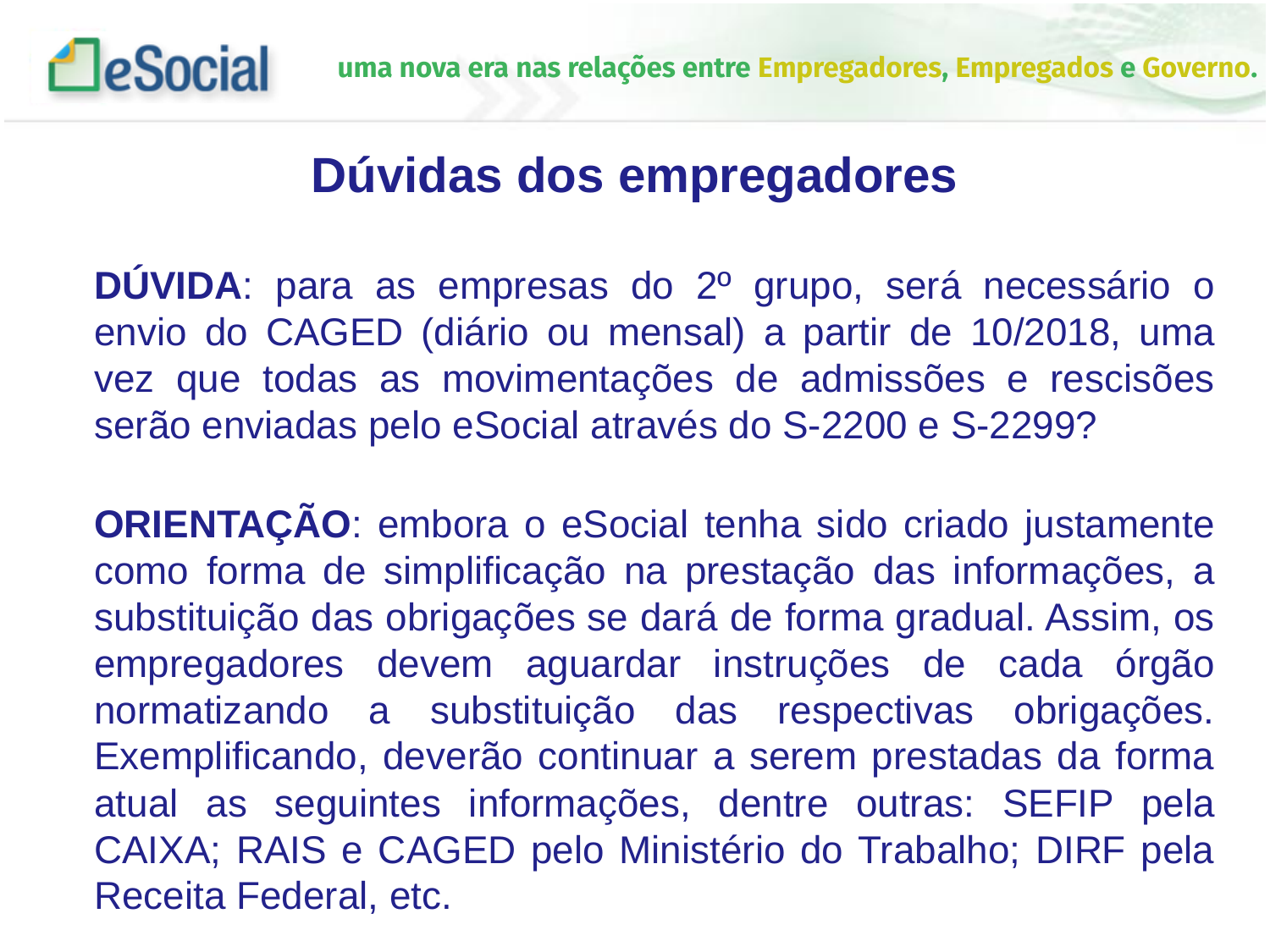

Dúvidas dos empregadores
DÚVIDA: para as empresas do 2º grupo, será necessário o envio do CAGED (diário ou mensal) a partir de 10/2018, uma vez que todas as movimentações de admissões e rescisões serão enviadas pelo eSocial através do S-2200 e S-2299?

ORIENTAÇÃO: embora o eSocial tenha sido criado justamente como forma de simplificação na prestação das informações, a substituição das obrigações se dará de forma gradual. Assim, os empregadores devem aguardar instruções de cada órgão normatizando a substituição das respectivas obrigações. Exemplificando, deverão continuar a serem prestadas da forma atual as seguintes informações, dentre outras: SEFIP pela CAIXA; RAIS e CAGED pelo Ministério do Trabalho; DIRF pela Receita Federal, etc.